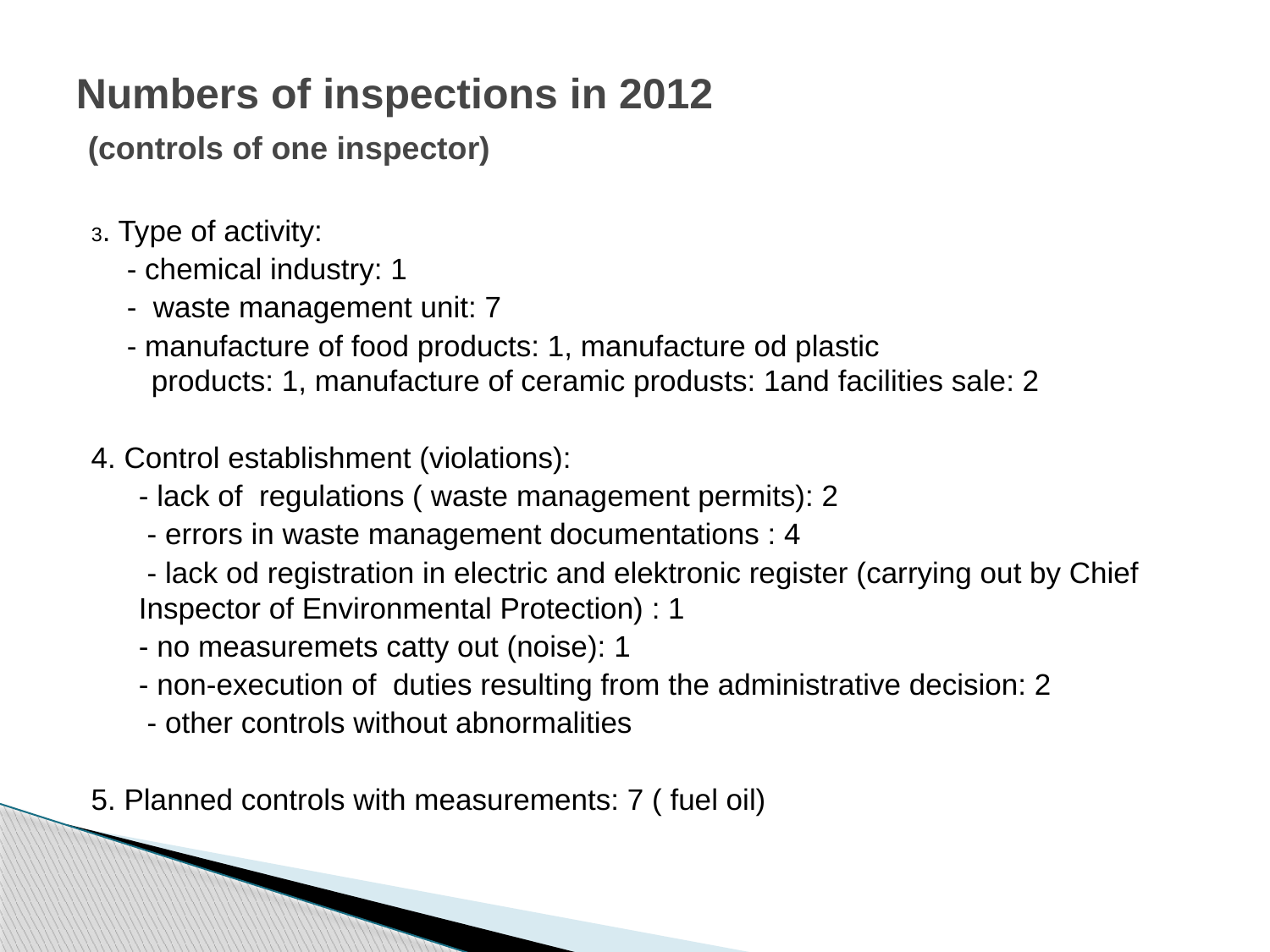

# Numbers of inspections in 2012 (controls of one inspector)
3. Type of activity:
	- chemical industry: 1
	-  waste management unit: 7
	- manufacture of food products: 1, manufacture od plastic
   products: 1, manufacture of ceramic produsts: 1and facilities sale: 2

4. Control establishment (violations):
 	- lack of  regulations ( waste management permits): 2
	 - errors in waste management documentations : 4
	 - lack od registration in electric and elektronic register (carrying out by Chief  Inspector of Environmental Protection) : 1
	- no measuremets catty out (noise): 1
	- non-execution of  duties resulting from the administrative decision: 2
	 - other controls without abnormalities

5. Planned controls with measurements: 7 ( fuel oil)